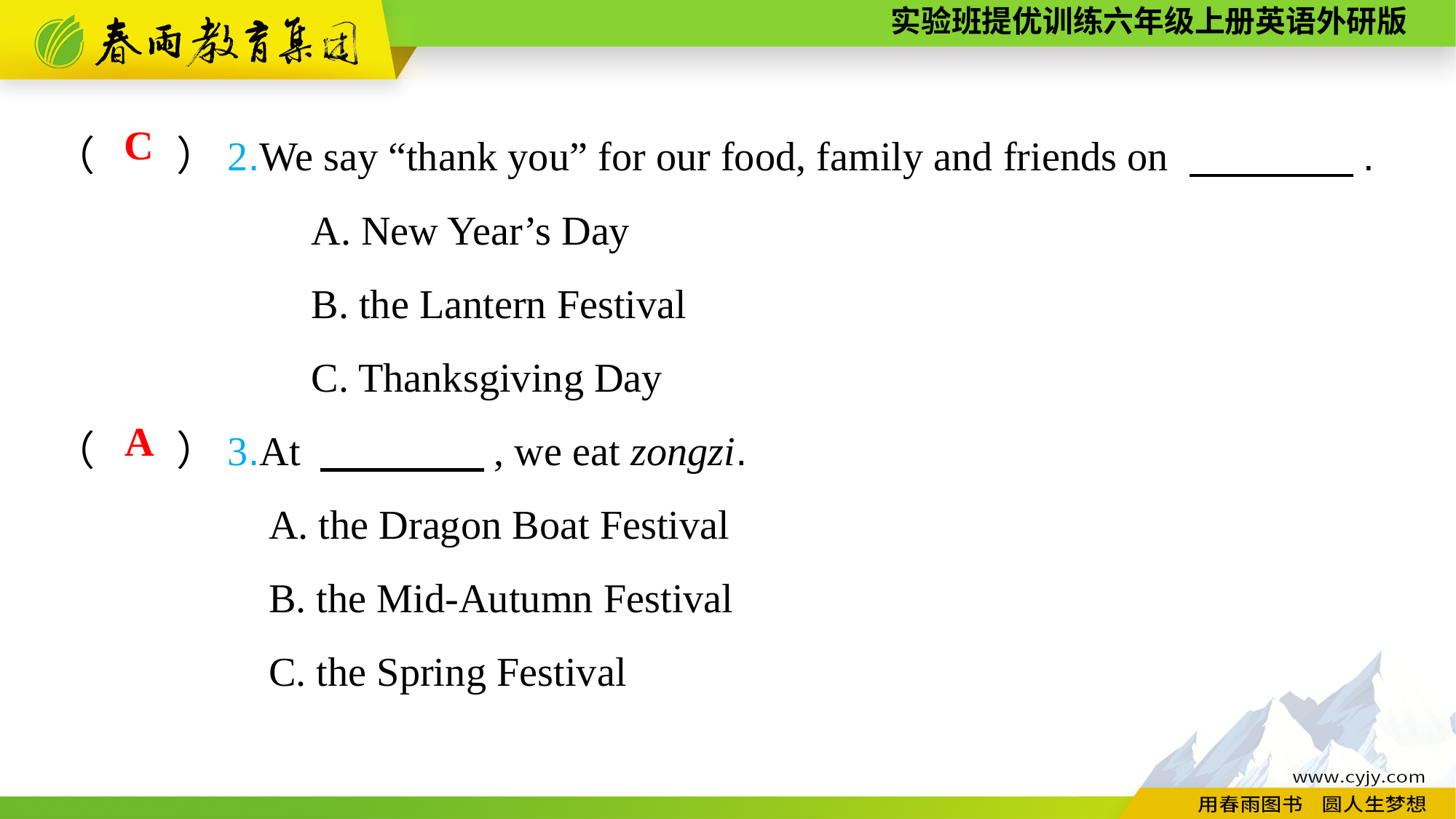

（　　）2.We say “thank you” for our food, family and friends on 　　　　.
A. New Year’s Day
B. the Lantern Festival
C. Thanksgiving Day
C
（　　）3.At 　　　　, we eat zongzi.
A. the Dragon Boat Festival
B. the Mid-Autumn Festival
C. the Spring Festival
A